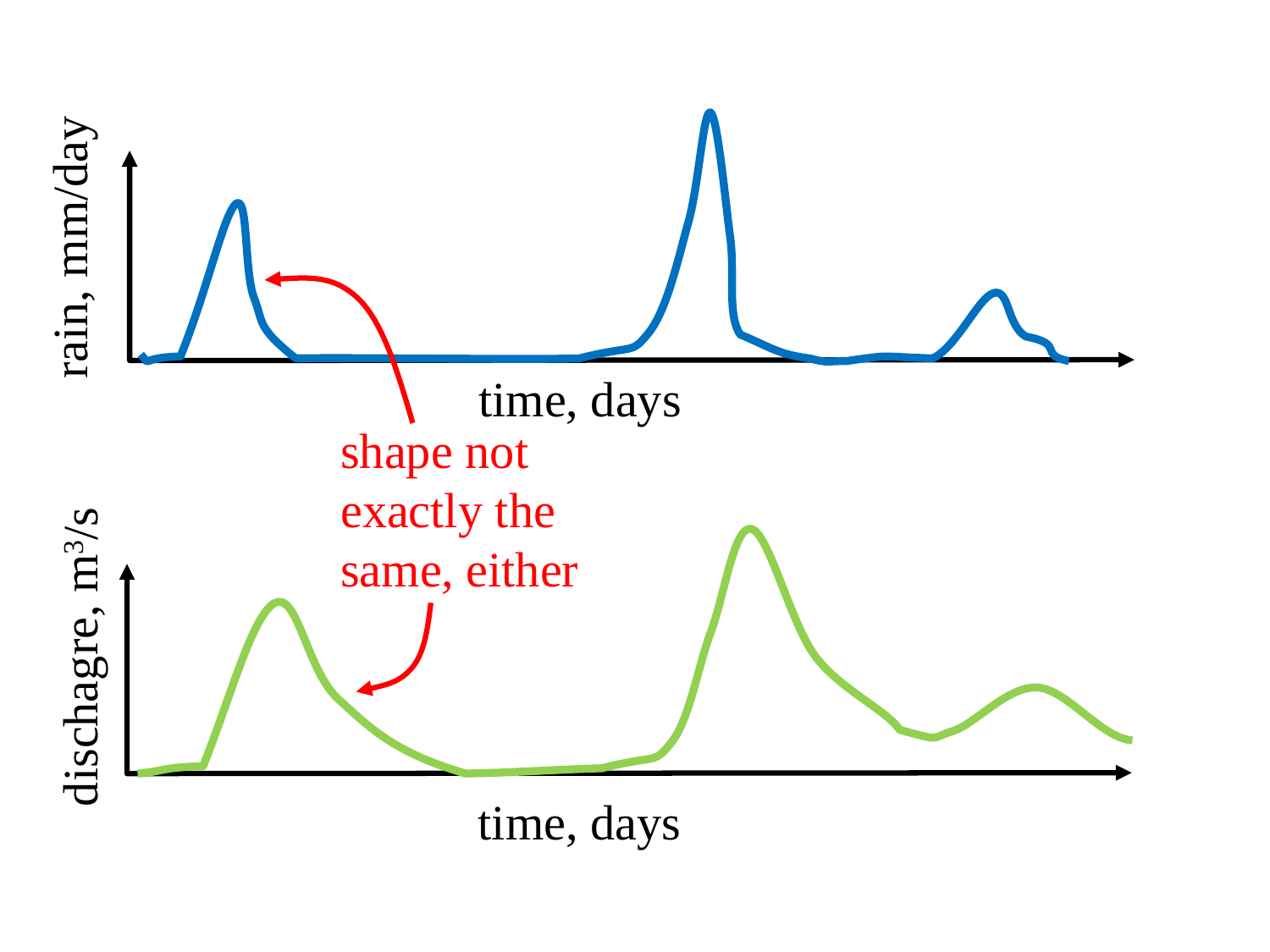

rain, mm/day

time, days
shape not exactly the same, either

dischagre, m3/s

time, days